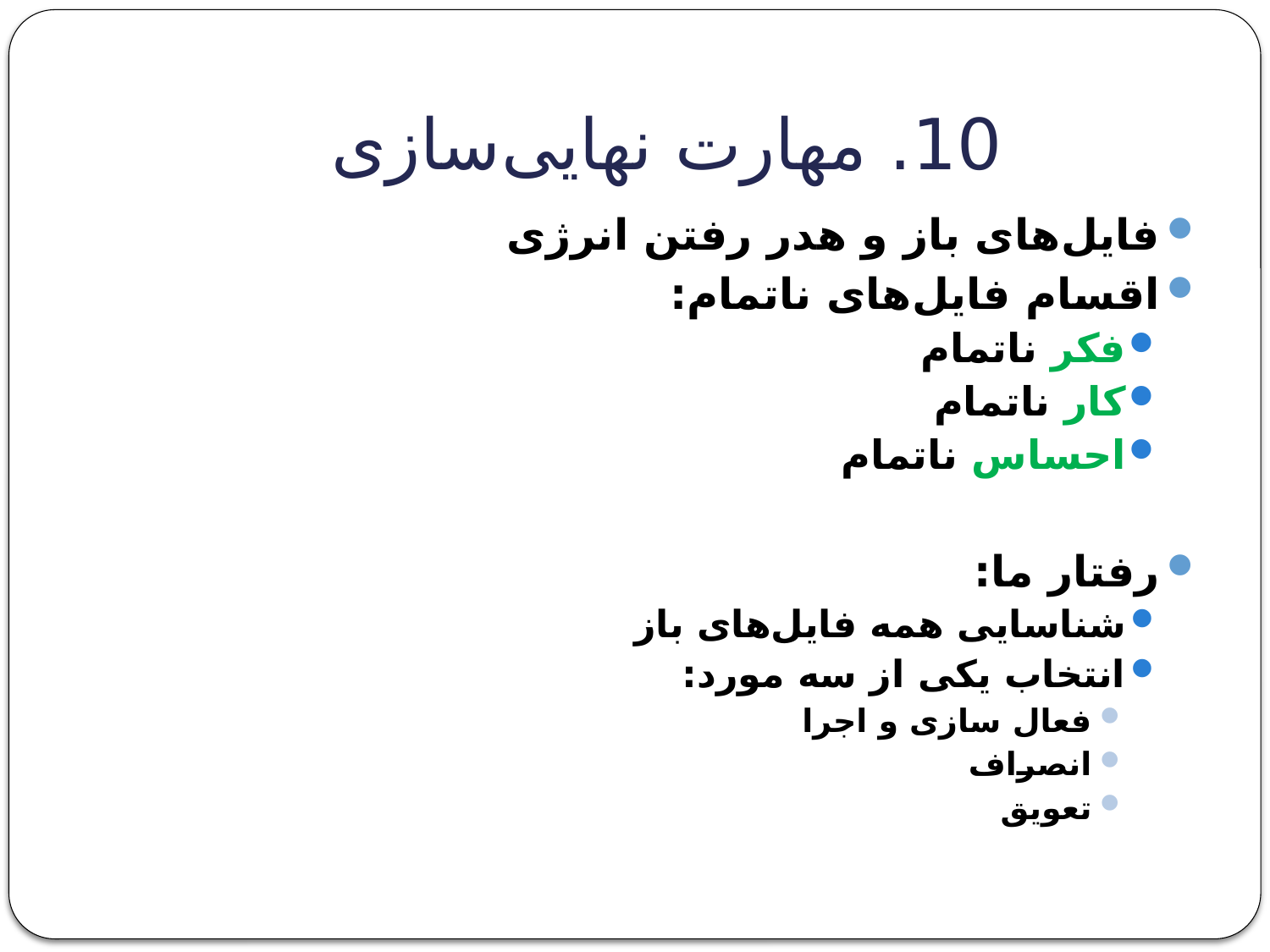

# 10. مهارت نهایی‌سازی
فایل‌های باز و هدر رفتن انرژی
اقسام فایل‌های ناتمام:
فکر ناتمام
کار ناتمام
احساس ناتمام

رفتار ما:
شناسایی همه فایل‌های باز
انتخاب یکی از سه مورد:
فعال سازی و اجرا
انصراف
تعویق